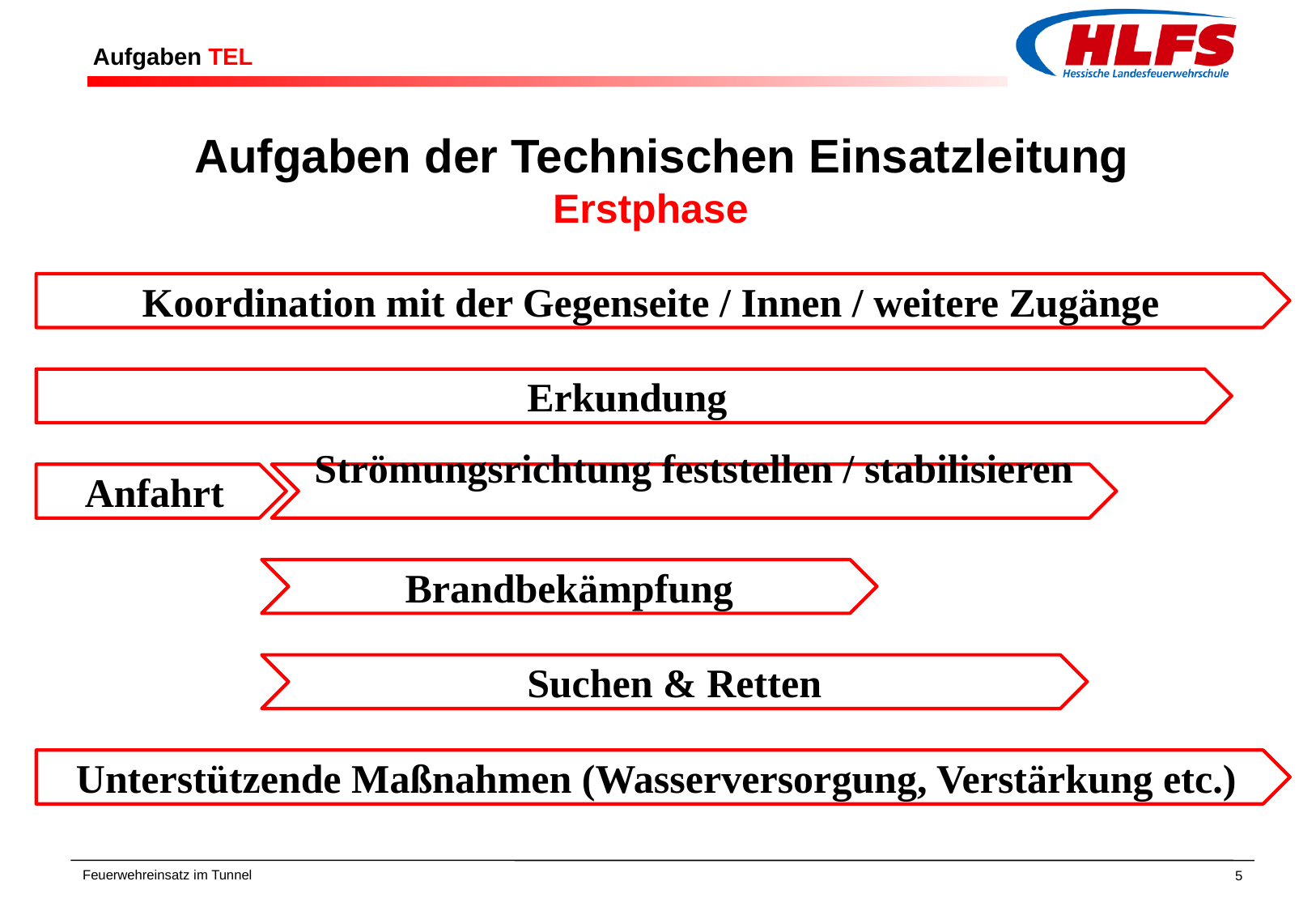

# Aufgaben TEL
Aufgaben der Technischen Einsatzleitung
Erstphase
Koordination mit der Gegenseite / Innen / weitere Zugänge
Erkundung
Anfahrt
Strömungsrichtung feststellen / stabilisieren
Brandbekämpfung
Suchen & Retten
Unterstützende Maßnahmen (Wasserversorgung, Verstärkung etc.)
Feuerwehreinsatz im Tunnel
5